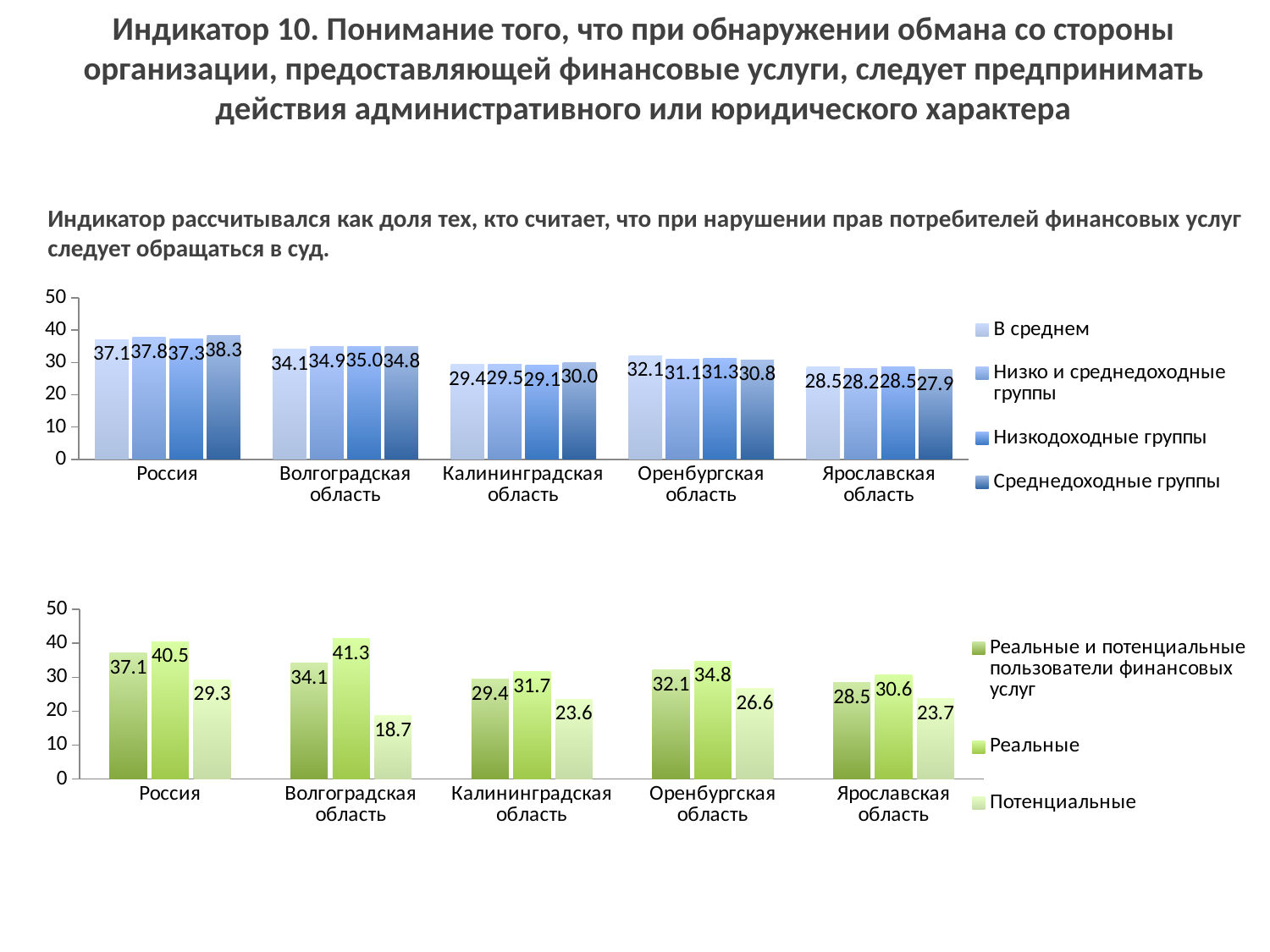

# Индикатор 10. Понимание того, что при обнаружении обмана со стороны организации, предоставляющей финансовые услуги, следует предпринимать действия административного или юридического характера
Индикатор рассчитывался как доля тех, кто считает, что при нарушении прав потребителей финансовых услуг следует обращаться в суд.

### Chart

| Category | В среднем | Низко и среднедоходные группы | Низкодоходные группы | Среднедоходные группы |
|---|---|---|---|---|
| Россия | 37.1 | 37.800000000000004 | 37.300000000000004 | 38.300000000000004 |
| Волгоградская область | 34.1 | 34.9 | 35.0 | 34.800000000000004 |
| Калининградская область | 29.4 | 29.5 | 29.1 | 30.0 |
| Оренбургская область | 32.1 | 31.1 | 31.3 | 30.8 |
| Ярославская область | 28.5 | 28.2 | 28.5 | 27.9 |

### Chart

| Category | Реальные и потенциальные пользователи финансовых услуг | Реальные  | Потенциальные   |
|---|---|---|---|
| Россия | 37.1 | 40.5 | 29.3 |
| Волгоградская область | 34.1 | 41.3 | 18.7 |
| Калининградская область | 29.4 | 31.7 | 23.6 |
| Оренбургская область | 32.1 | 34.800000000000004 | 26.6 |
| Ярославская область | 28.5 | 30.6 | 23.7 |